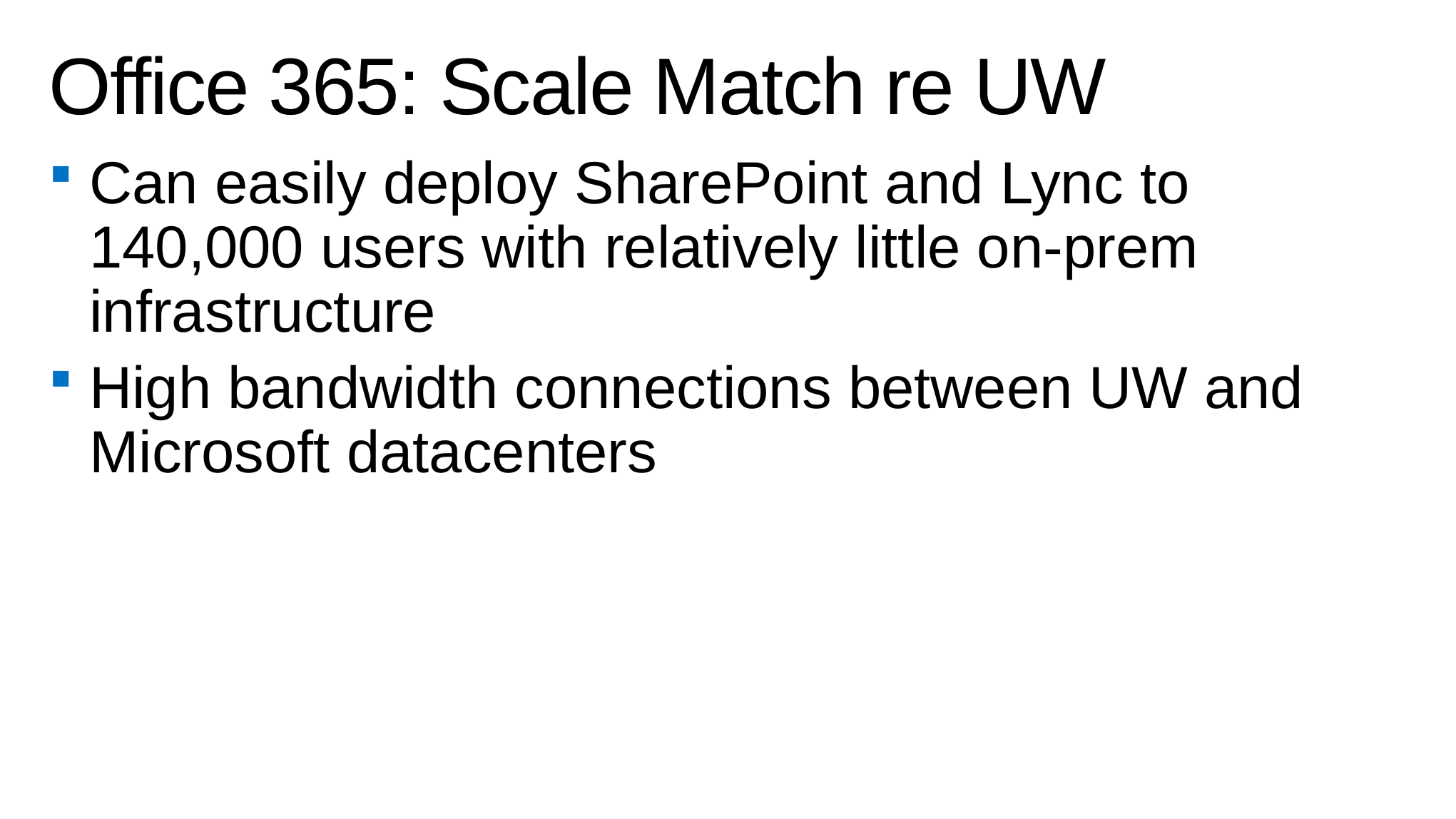

# Office 365: Scale Match re UW
Can easily deploy SharePoint and Lync to 140,000 users with relatively little on-prem infrastructure
High bandwidth connections between UW and Microsoft datacenters